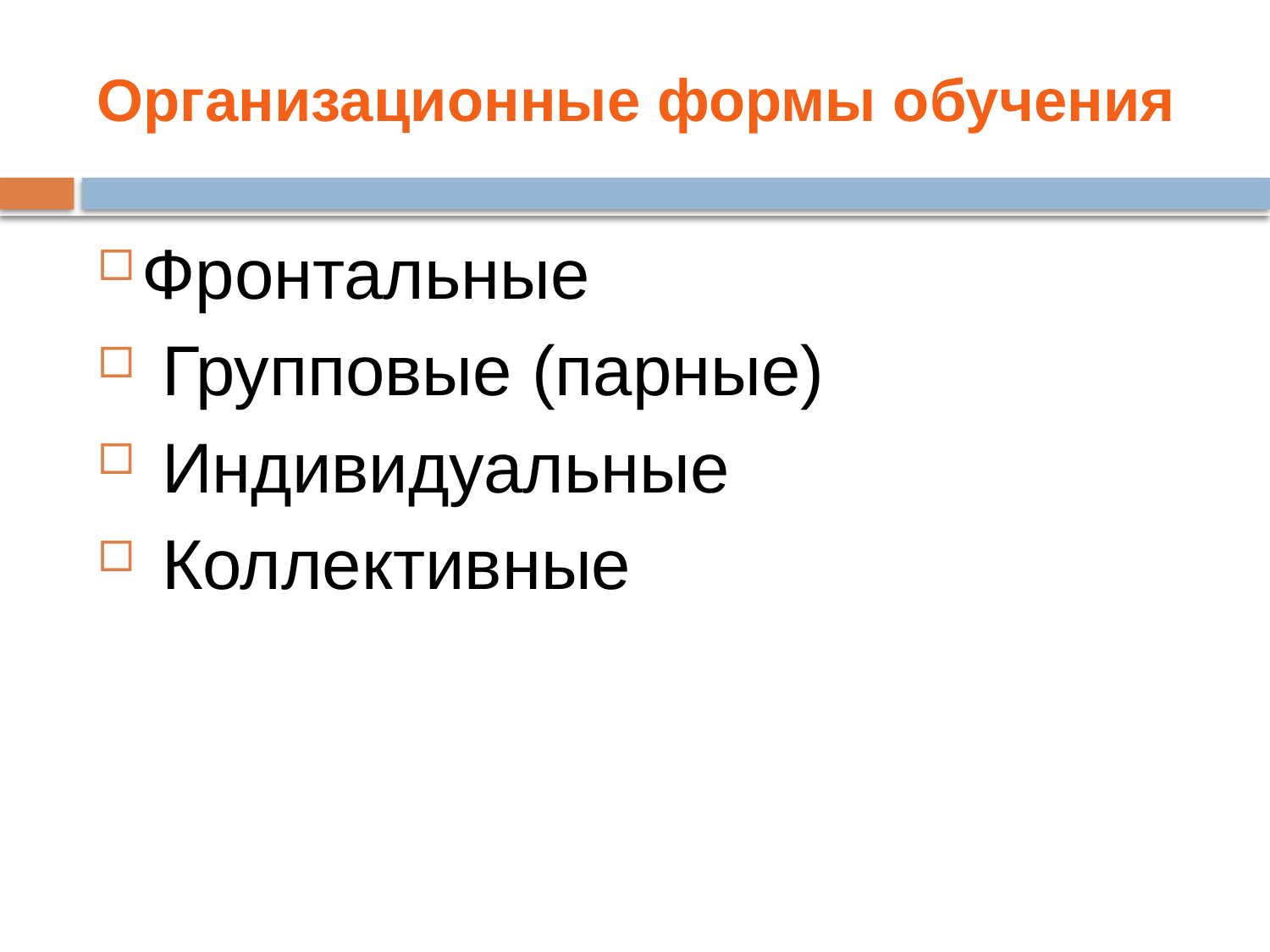

# Организационные формы обучения
Фронтальные
 Групповые (парные)
 Индивидуальные
 Коллективные